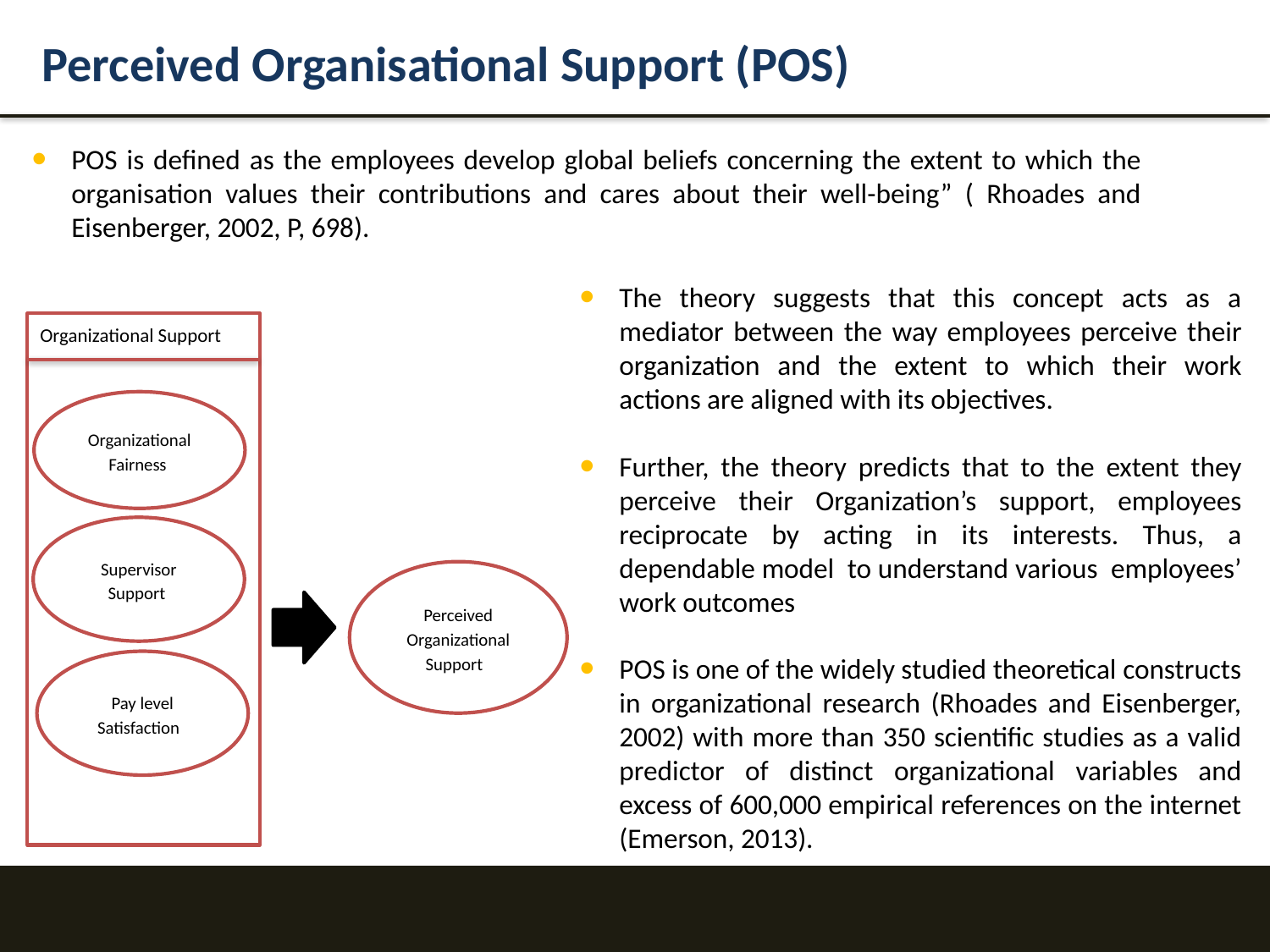

Perceived Organisational Support (POS)
POS is defined as the employees develop global beliefs concerning the extent to which the organisation values their contributions and cares about their well-being” ( Rhoades and Eisenberger, 2002, P, 698).

The theory suggests that this concept acts as a mediator between the way employees perceive their organization and the extent to which their work actions are aligned with its objectives.

Further, the theory predicts that to the extent they perceive their Organization’s support, employees reciprocate by acting in its interests. Thus, a dependable model  to understand various  employees’ work outcomes

POS is one of the widely studied theoretical constructs in organizational research (Rhoades and Eisenberger, 2002) with more than 350 scientific studies as a valid predictor of distinct organizational variables and excess of 600,000 empirical references on the internet (Emerson, 2013).

Organizational Support

Organizational Fairness
Supervisor Support
Perceived Organizational Support

Pay level Satisfaction